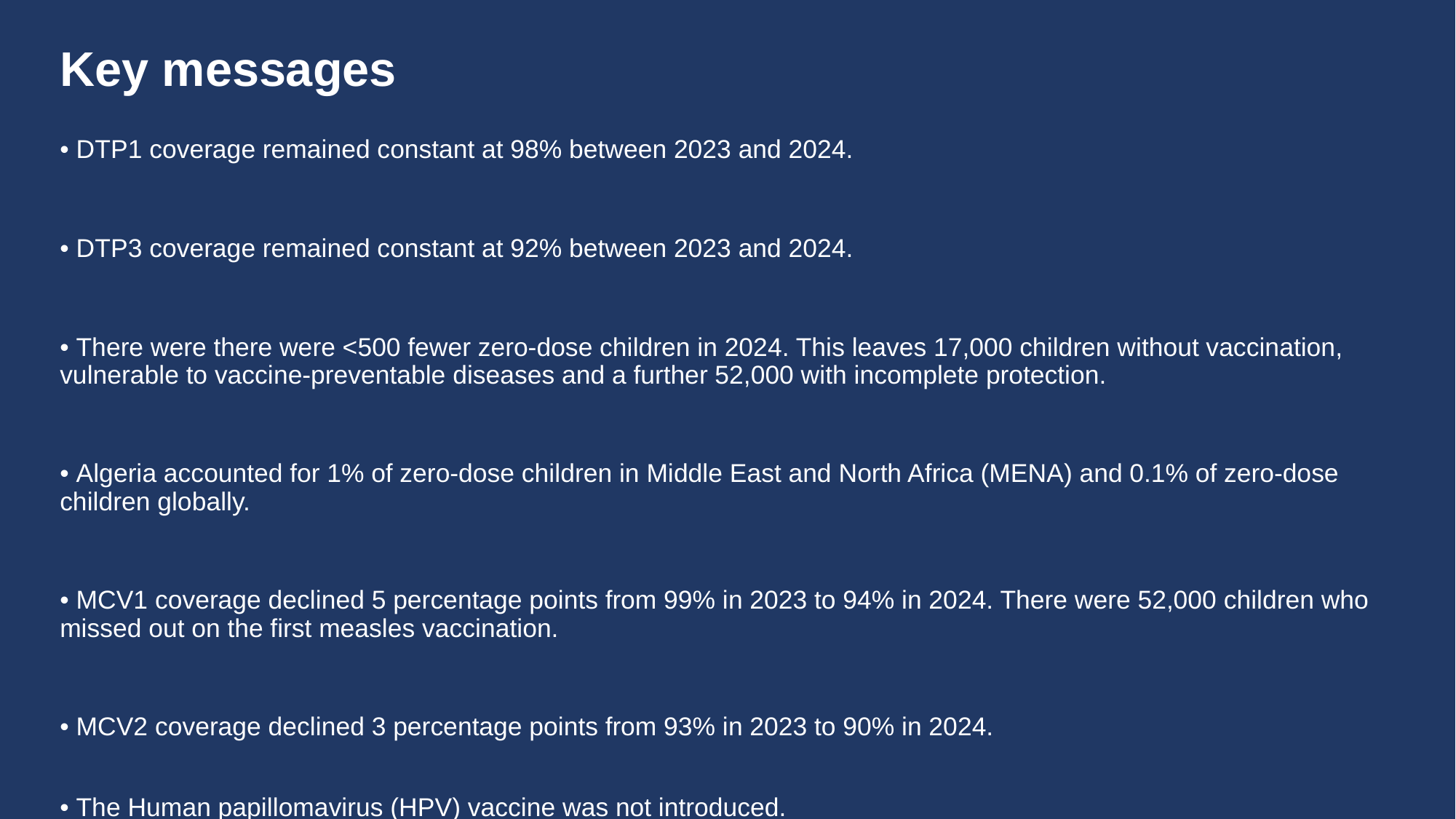

# Key messages
• DTP1 coverage remained constant at 98% between 2023 and 2024.

• DTP3 coverage remained constant at 92% between 2023 and 2024.

• There were there were <500 fewer zero-dose children in 2024. This leaves 17,000 children without vaccination, vulnerable to vaccine-preventable diseases and a further 52,000 with incomplete protection.

• Algeria accounted for 1% of zero-dose children in Middle East and North Africa (MENA) and 0.1% of zero-dose children globally.

• MCV1 coverage declined 5 percentage points from 99% in 2023 to 94% in 2024. There were 52,000 children who missed out on the first measles vaccination.

• MCV2 coverage declined 3 percentage points from 93% in 2023 to 90% in 2024.

• The Human papillomavirus (HPV) vaccine was not introduced.